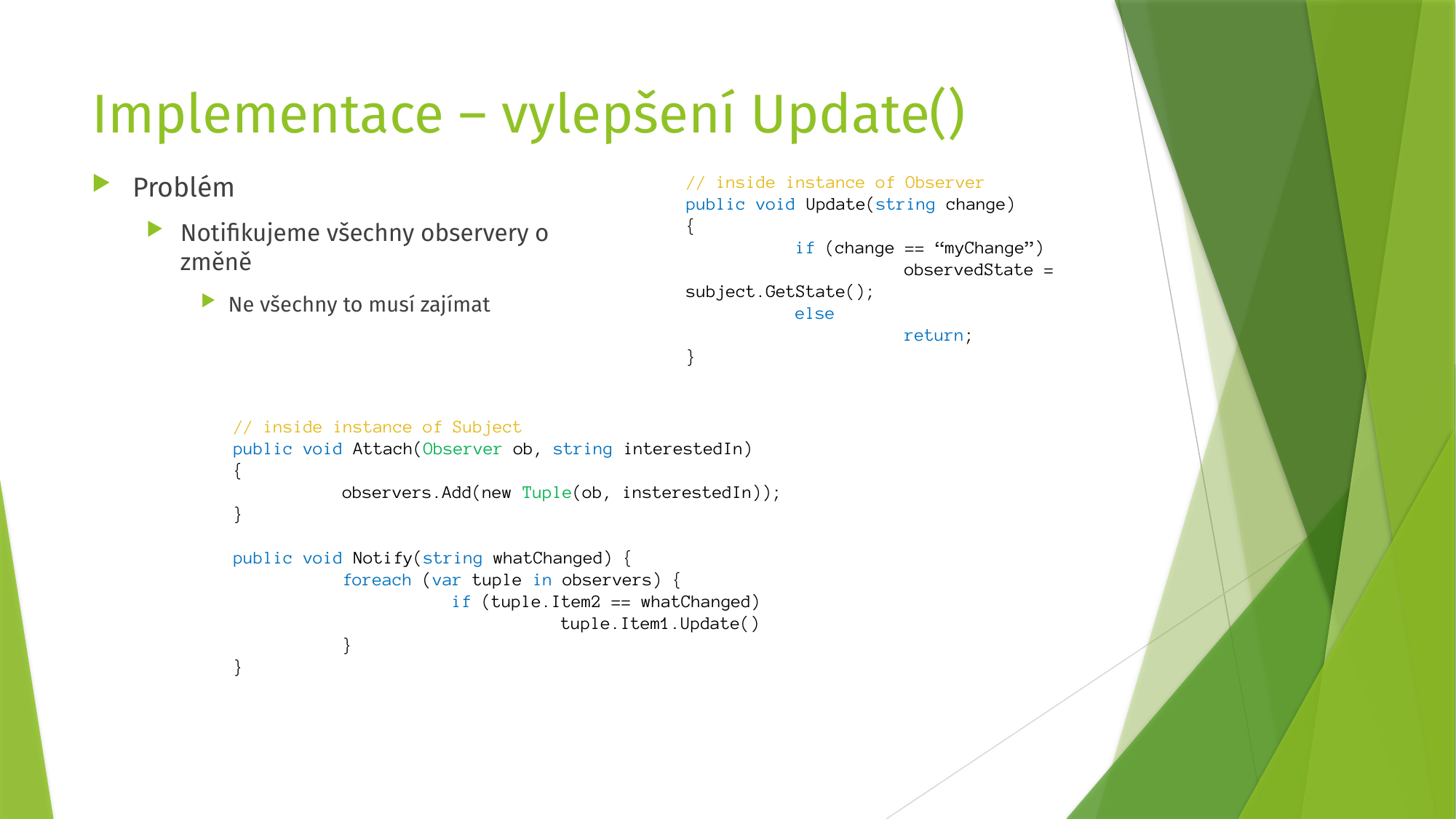

# Implementace – vylepšení Update()
Problém
Notifikujeme všechny observery o změně
Ne všechny to musí zajímat
// inside instance of Observer
public void Update(string change)
{
	if (change == “myChange”)
		observedState = subject.GetState();
	else
		return;
}
// inside instance of Subject
public void Attach(Observer ob, string interestedIn)
{
	observers.Add(new Tuple(ob, insterestedIn));
}

public void Notify(string whatChanged) {
	foreach (var tuple in observers) {
		if (tuple.Item2 == whatChanged)
			tuple.Item1.Update()
	}
}